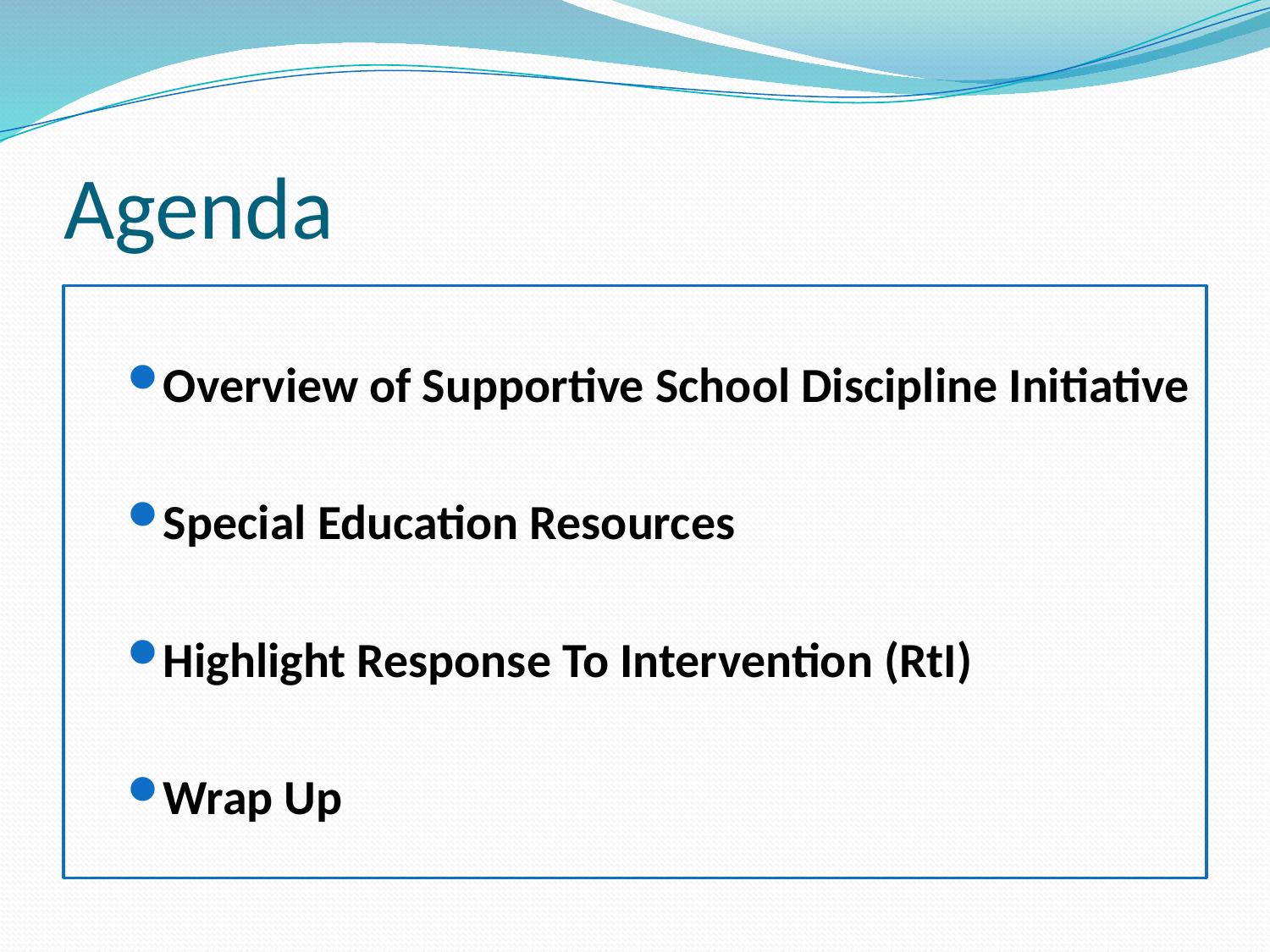

# Agenda

Overview of Supportive School Discipline Initiative

Special Education Resources

Highlight Response To Intervention (RtI)

Wrap Up